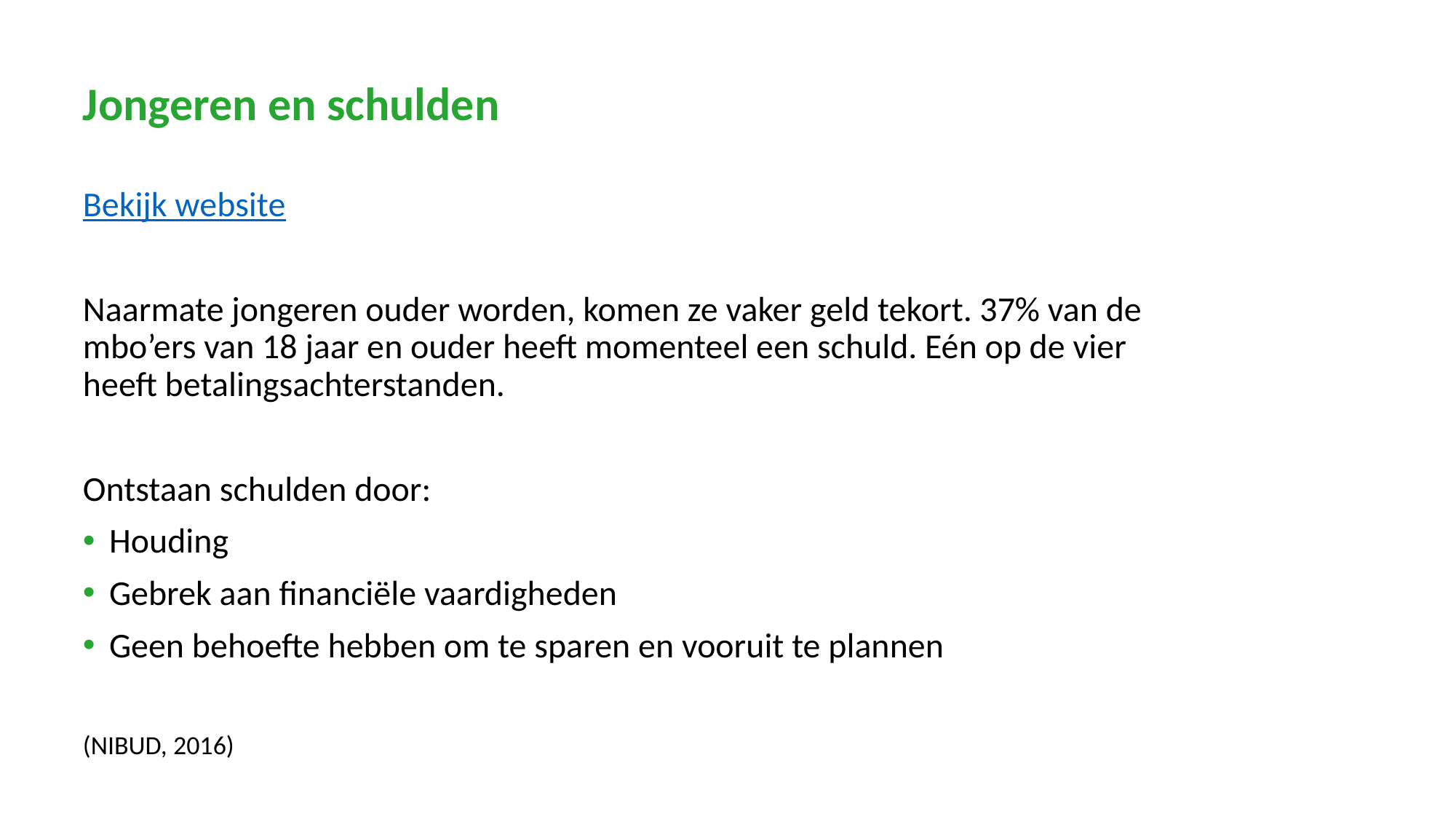

Jongeren en schulden
Bekijk website

Naarmate jongeren ouder worden, komen ze vaker geld tekort. 37% van de mbo’ers van 18 jaar en ouder heeft momenteel een schuld. Eén op de vier heeft betalingsachterstanden.

Ontstaan schulden door:
Houding
Gebrek aan financiële vaardigheden
Geen behoefte hebben om te sparen en vooruit te plannen

(NIBUD, 2016)